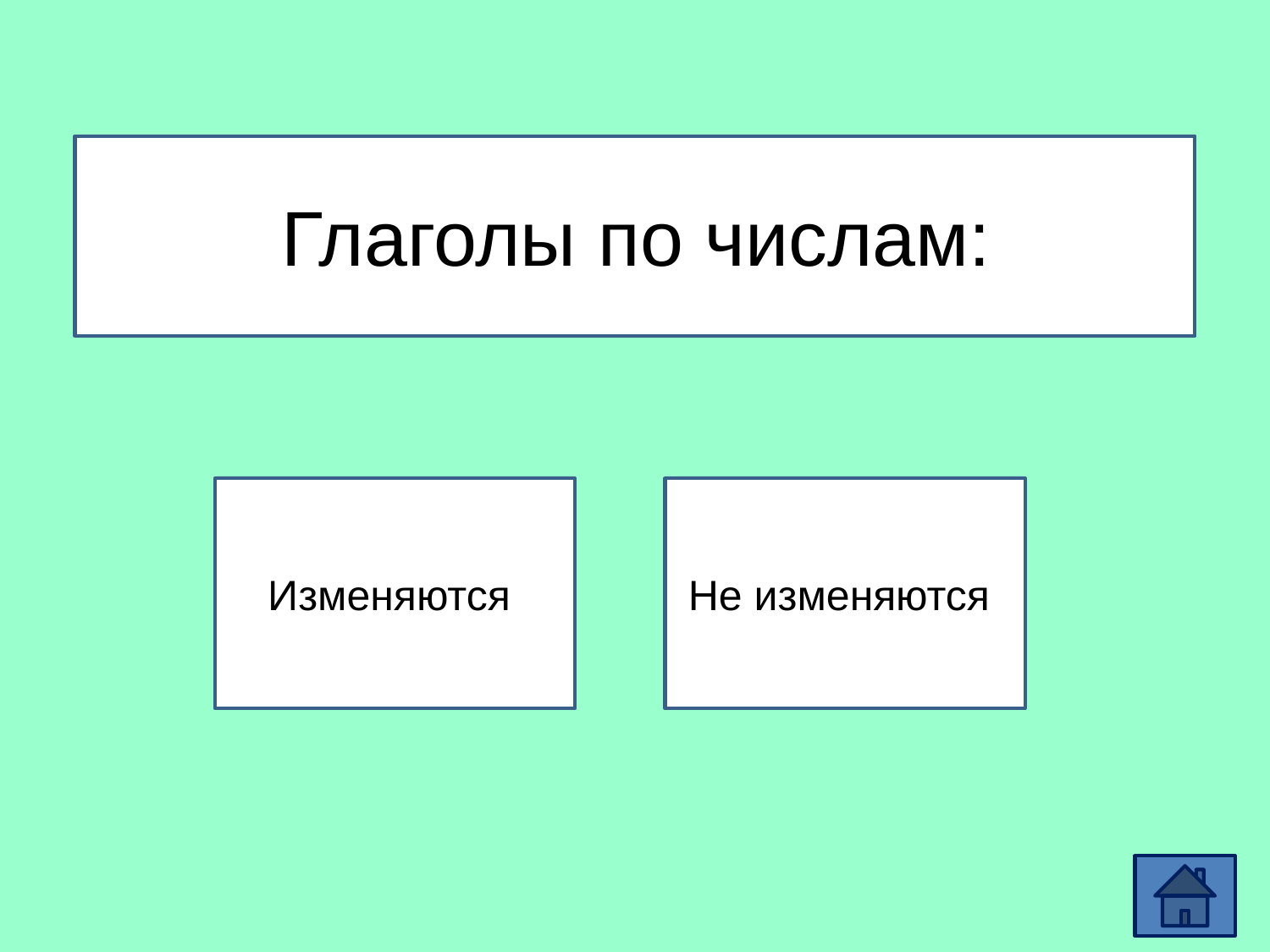

# Глаголы по числам:
Изменяются
Не изменяются